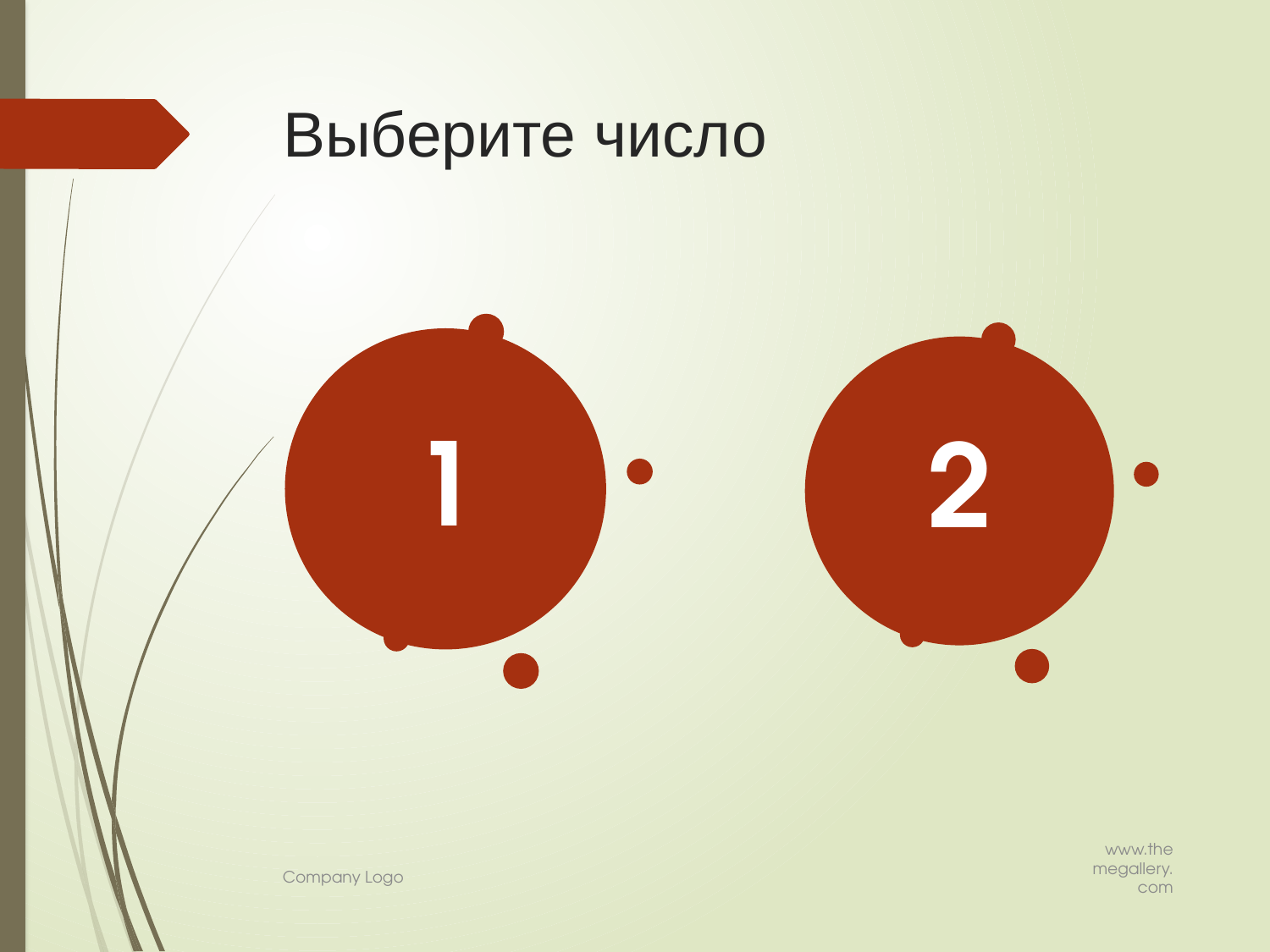

# Выберите число
1
2
www.themegallery.com

Company Logo